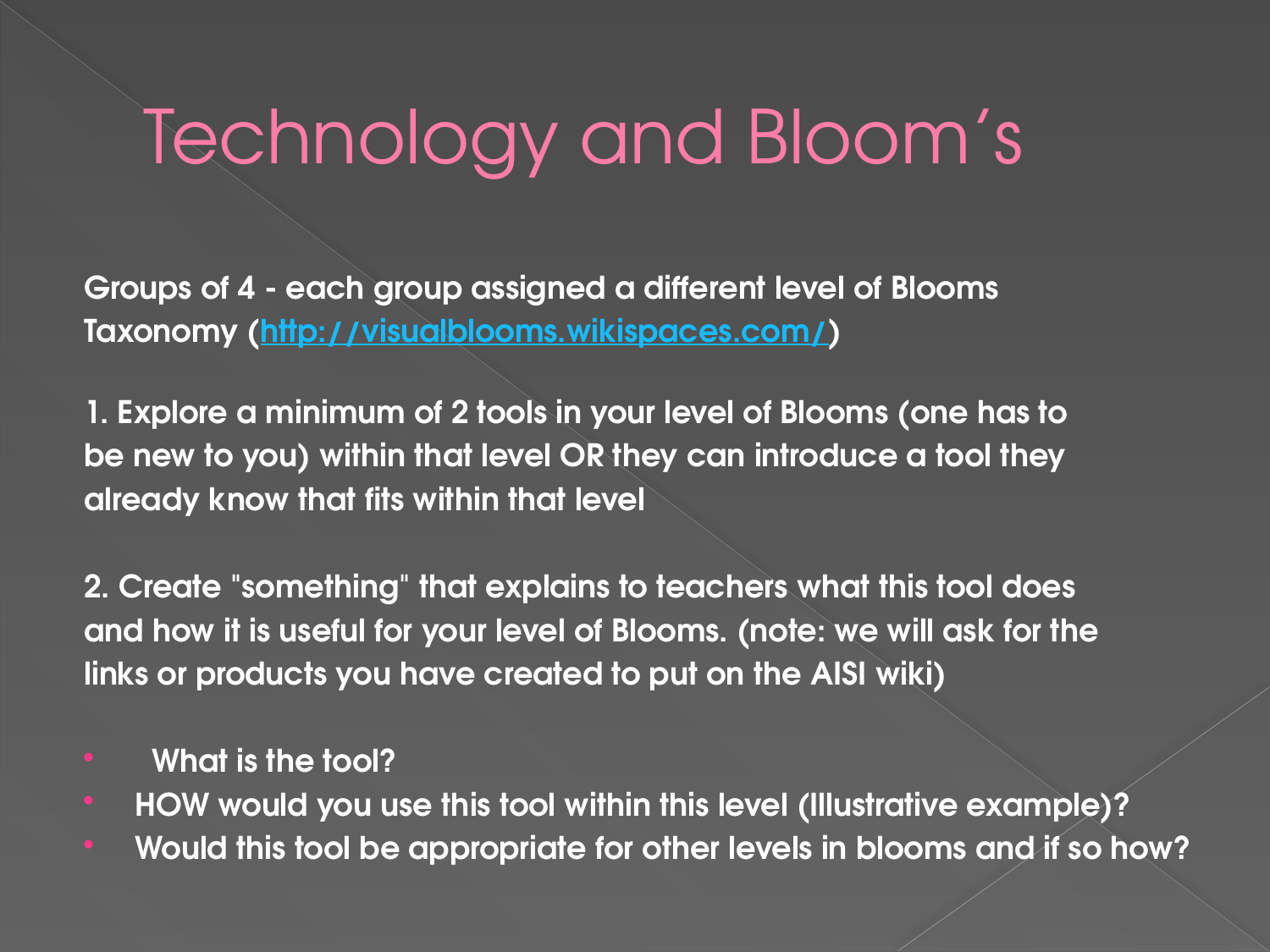

# Technology and Bloom’s
Groups of 4 - each group assigned a different level of Blooms
Taxonomy (http://visualblooms.wikispaces.com/)
1. Explore a minimum of 2 tools in your level of Blooms (one has to
be new to you) within that level OR they can introduce a tool they
already know that fits within that level

2. Create "something" that explains to teachers what this tool does
and how it is useful for your level of Blooms. (note: we will ask for the
links or products you have created to put on the AISI wiki)

What is the tool?
HOW would you use this tool within this level (Illustrative example)?
Would this tool be appropriate for other levels in blooms and if so how?